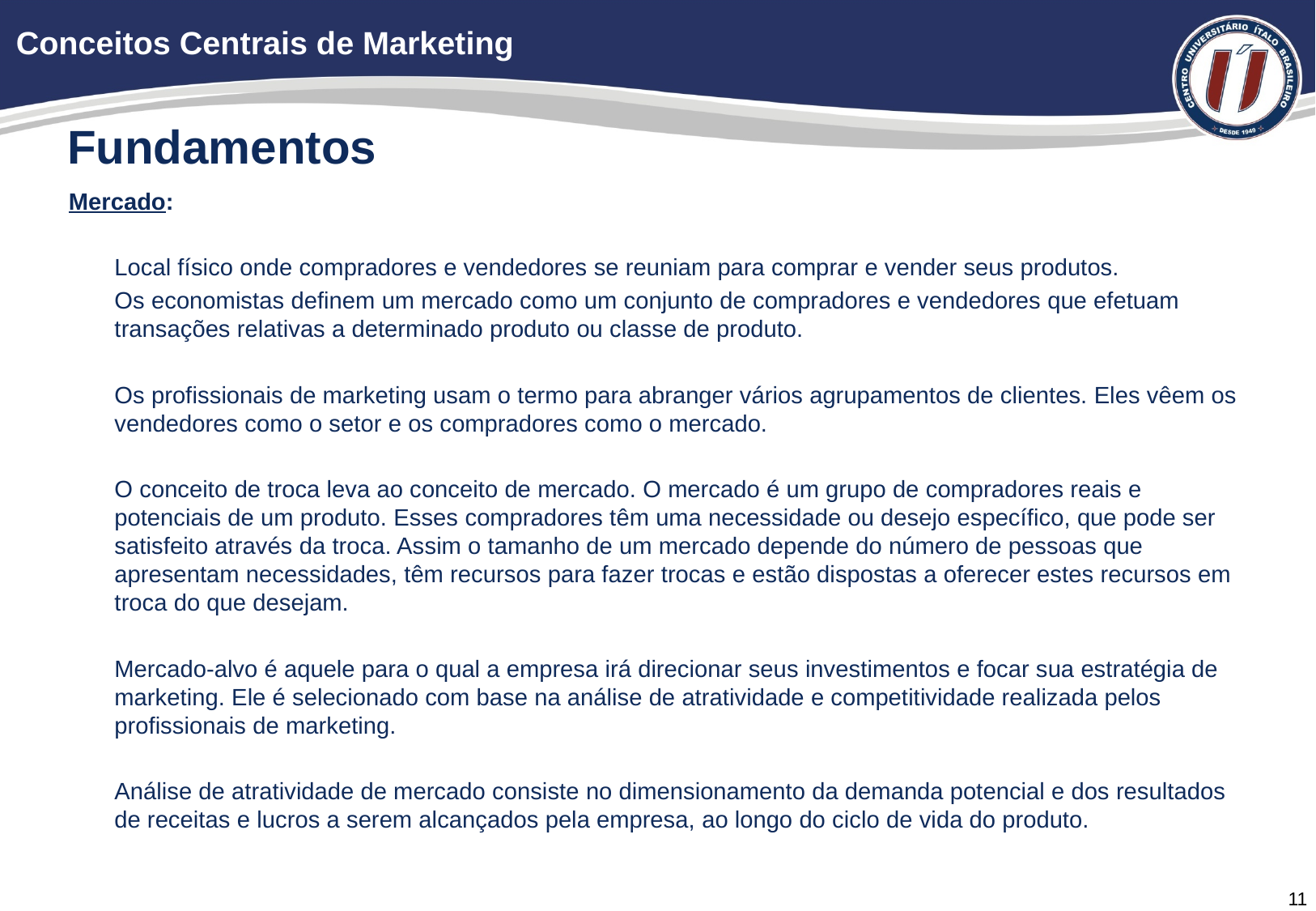

Conceitos Centrais de Marketing
# Fundamentos
Mercado:

	Local físico onde compradores e vendedores se reuniam para comprar e vender seus produtos.
	Os economistas definem um mercado como um conjunto de compradores e vendedores que efetuam transações relativas a determinado produto ou classe de produto.

	Os profissionais de marketing usam o termo para abranger vários agrupamentos de clientes. Eles vêem os vendedores como o setor e os compradores como o mercado.

	O conceito de troca leva ao conceito de mercado. O mercado é um grupo de compradores reais e potenciais de um produto. Esses compradores têm uma necessidade ou desejo específico, que pode ser satisfeito através da troca. Assim o tamanho de um mercado depende do número de pessoas que apresentam necessidades, têm recursos para fazer trocas e estão dispostas a oferecer estes recursos em troca do que desejam.

	Mercado-alvo é aquele para o qual a empresa irá direcionar seus investimentos e focar sua estratégia de marketing. Ele é selecionado com base na análise de atratividade e competitividade realizada pelos profissionais de marketing.

	Análise de atratividade de mercado consiste no dimensionamento da demanda potencial e dos resultados de receitas e lucros a serem alcançados pela empresa, ao longo do ciclo de vida do produto.

11